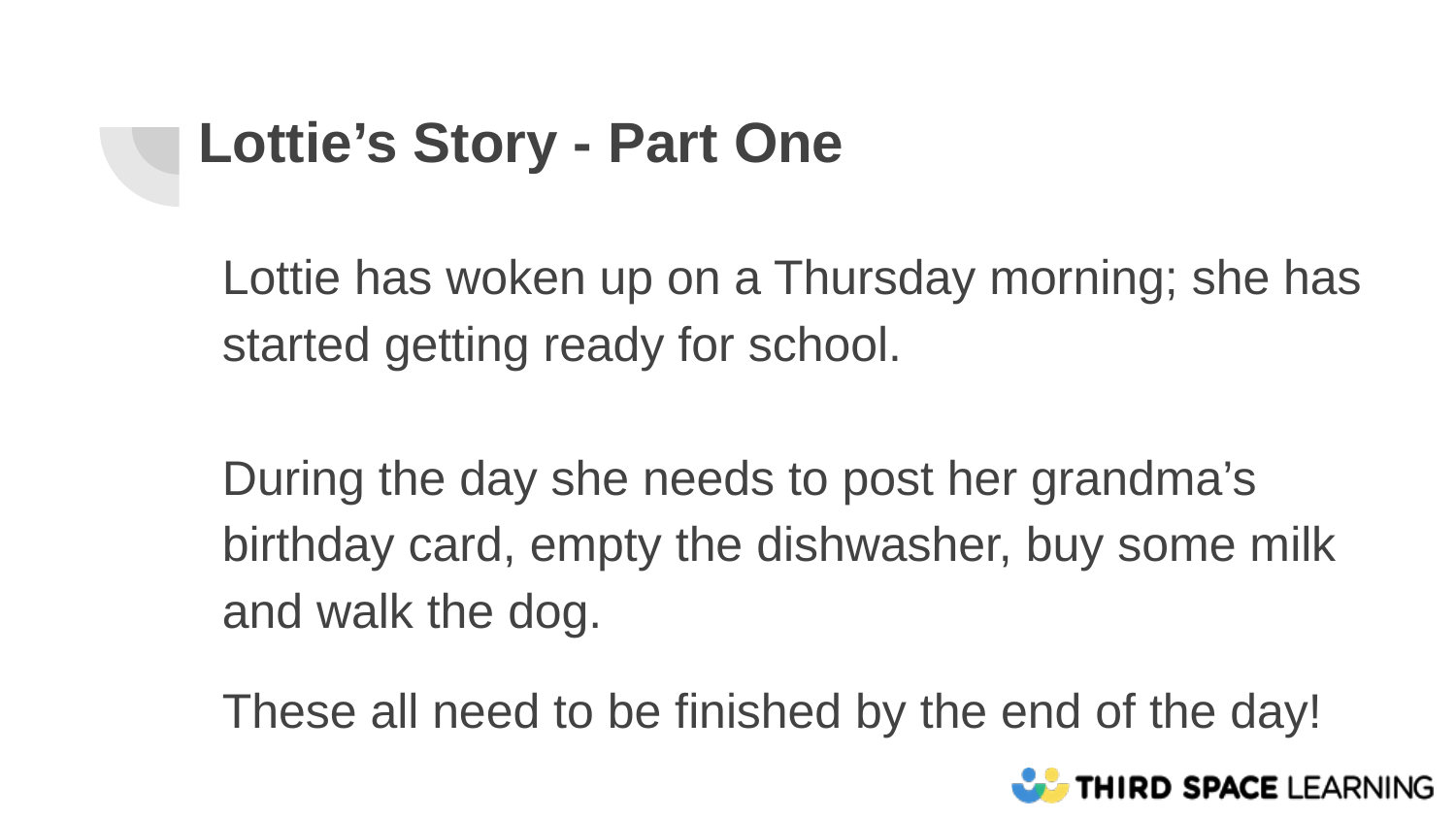

# Lottie’s Story - Part One
Lottie has woken up on a Thursday morning; she has started getting ready for school.

During the day she needs to post her grandma’s birthday card, empty the dishwasher, buy some milk and walk the dog.
These all need to be finished by the end of the day!